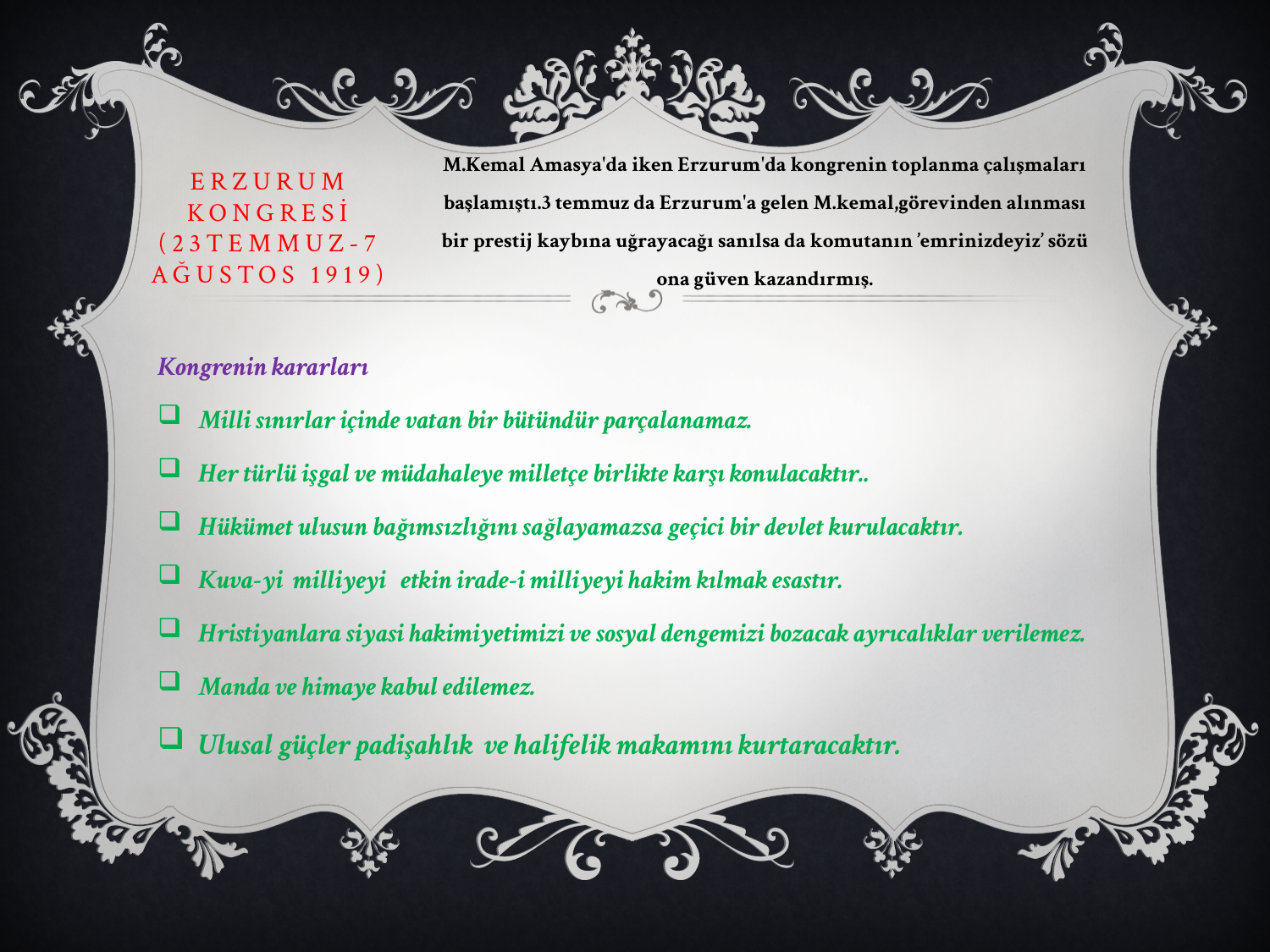

M.Kemal Amasya'da iken Erzurum'da kongrenin toplanma çalışmaları başlamıştı.3 temmuz da Erzurum'a gelen M.kemal,görevinden alınması bir prestij kaybına uğrayacağı sanılsa da komutanın ’emrinizdeyiz’ sözü ona güven kazandırmış.
# Erzurum kongresi (23temmuz-7 ağustos 1919)
Kongrenin kararları
Milli sınırlar içinde vatan bir bütündür parçalanamaz.
Her türlü işgal ve müdahaleye milletçe birlikte karşı konulacaktır..
Hükümet ulusun bağımsızlığını sağlayamazsa geçici bir devlet kurulacaktır.
Kuva-yi  milliyeyi   etkin irade-i milliyeyi hakim kılmak esastır.
Hristiyanlara siyasi hakimiyetimizi ve sosyal dengemizi bozacak ayrıcalıklar verilemez.
Manda ve himaye kabul edilemez.
Ulusal güçler padişahlık  ve halifelik makamını kurtaracaktır.